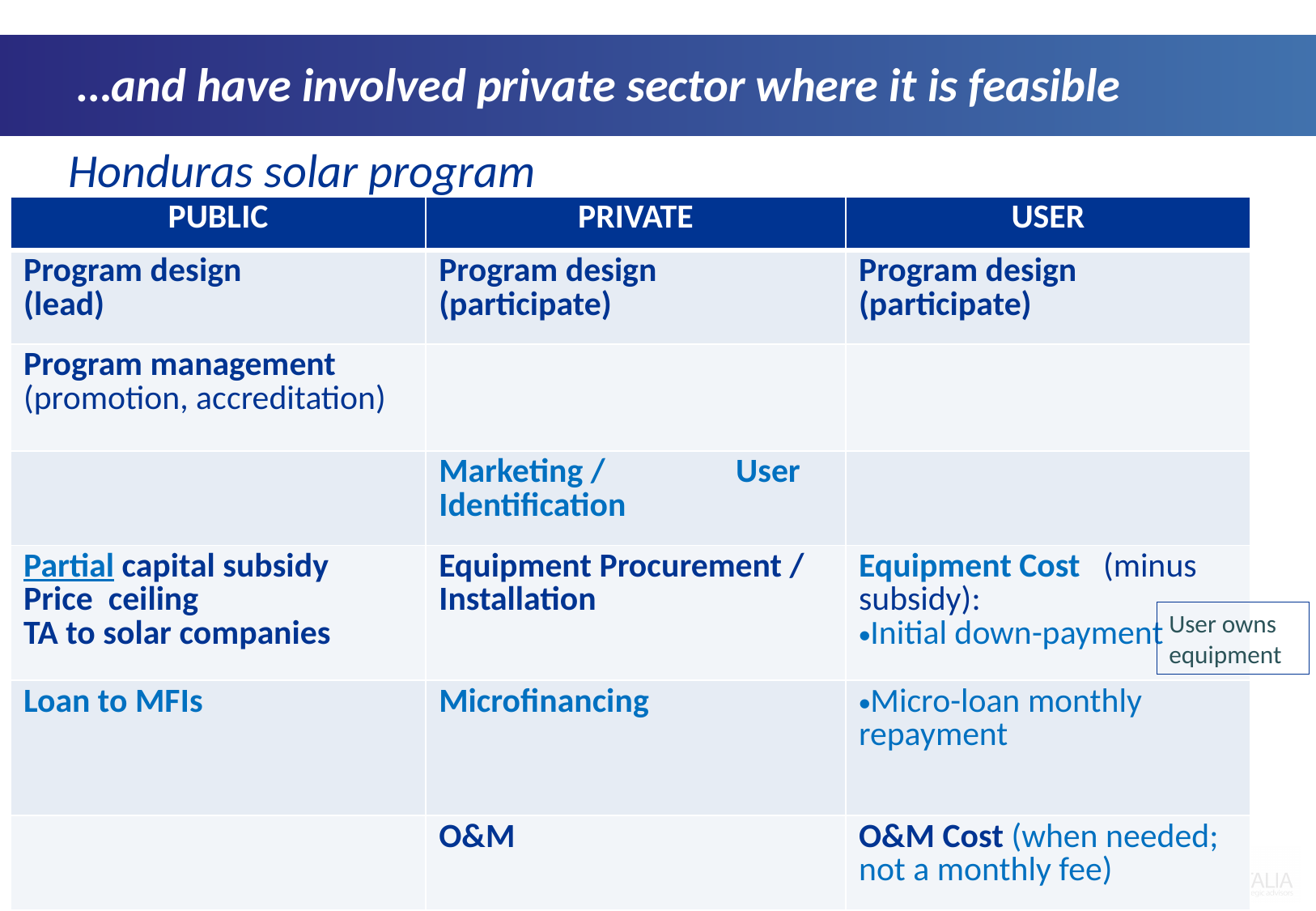

…and have involved private sector where it is feasible
Honduras solar program
| PUBLIC | PRIVATE | USER |
| --- | --- | --- |
| Program design (lead) | Program design (participate) | Program design (participate) |
| Program management (promotion, accreditation) |  |  |
|  | Marketing / User Identification |  |
| Partial capital subsidy Price ceiling TA to solar companies | Equipment Procurement / Installation | Equipment Cost (minus subsidy): Initial down-payment |
| Loan to MFIs | Microfinancing | Micro-loan monthly repayment |
|  | O&M | O&M Cost (when needed; not a monthly fee) |
User owns equipment
8